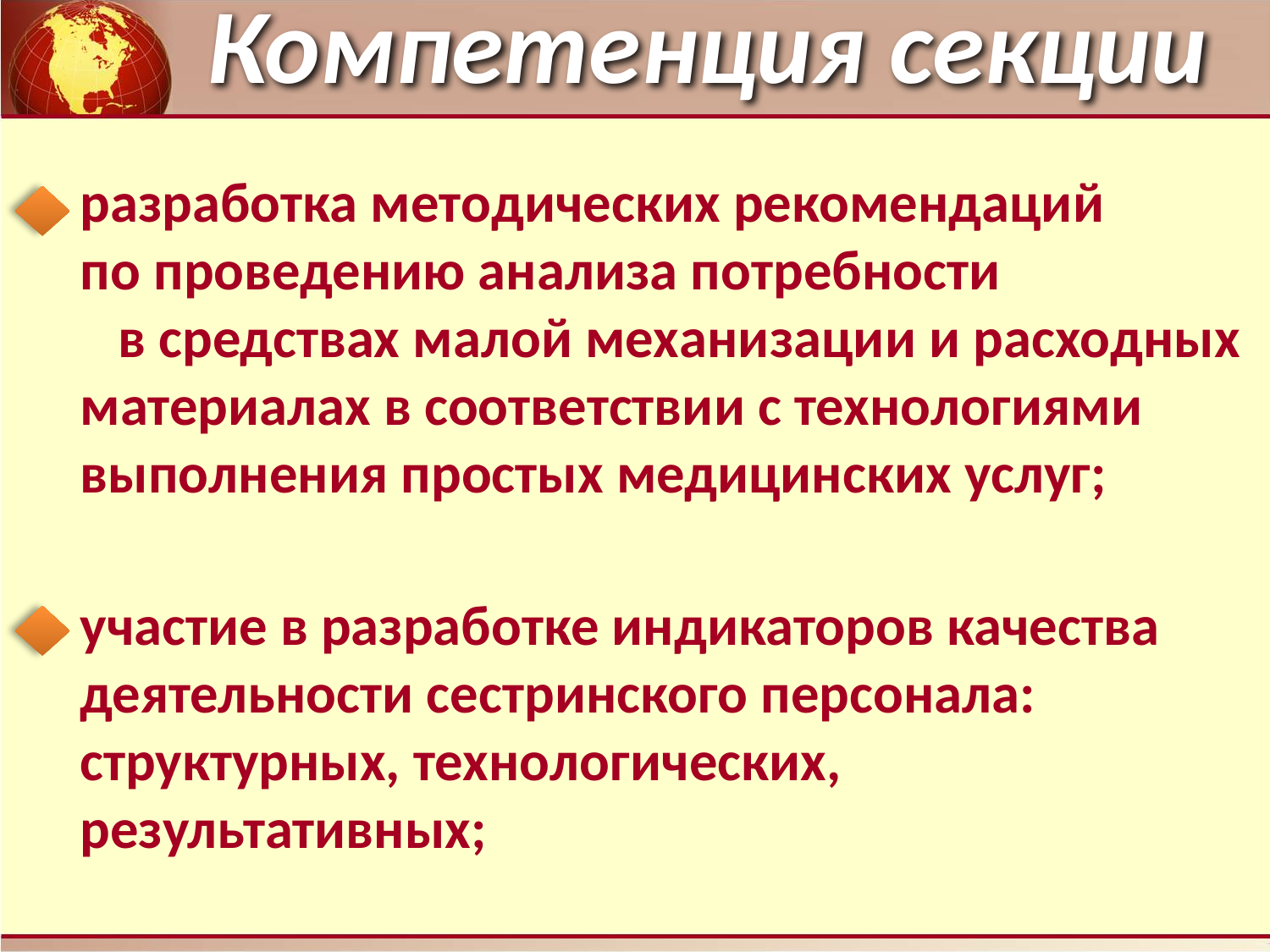

Компетенция секции
разработка методических рекомендаций            по проведению анализа потребности                        в средствах малой механизации и расходных материалах в соответствии с технологиями выполнения простых медицинских услуг;
участие в разработке индикаторов качества деятельности сестринского персонала: структурных, технологических, результативных;